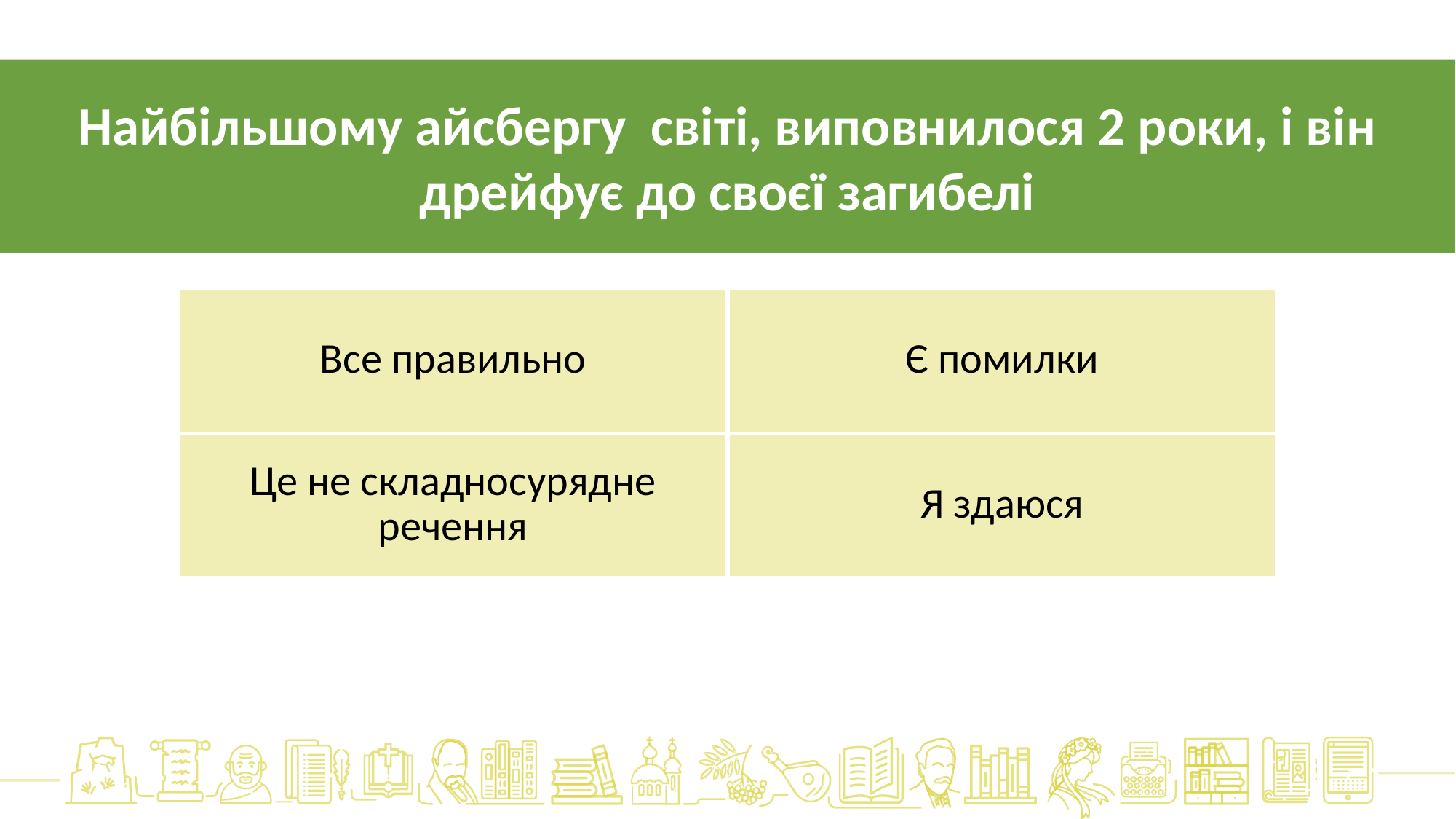

Найбільшому айсбергу  світі, виповнилося 2 роки, і він дрейфує до своєї загибелі
| Все правильно | Є помилки |
| --- | --- |
| Це не складносурядне речення | Я здаюся |